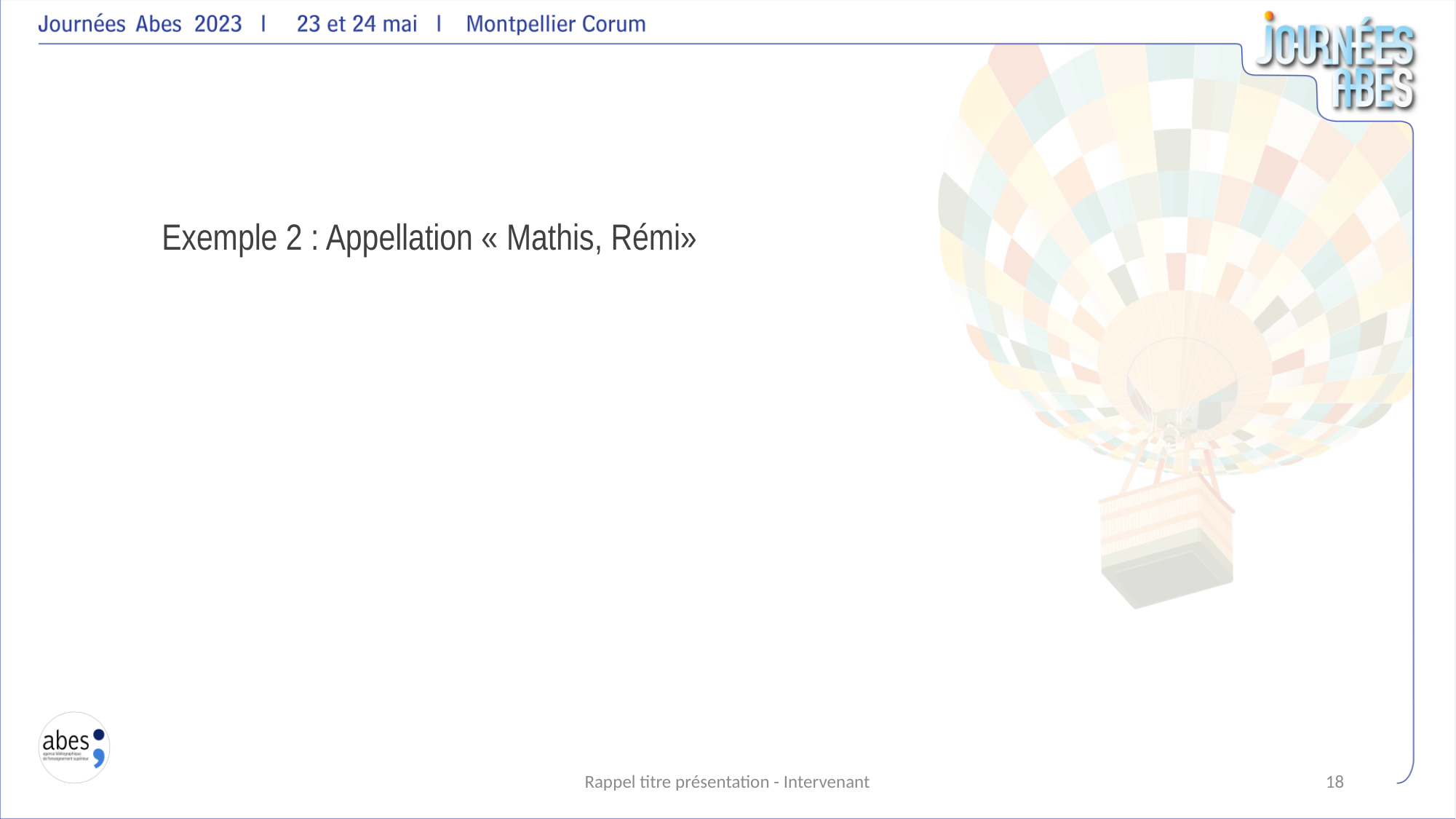

Exemple 2 : Appellation « Mathis, Rémi»

Rappel titre présentation - Intervenant
18